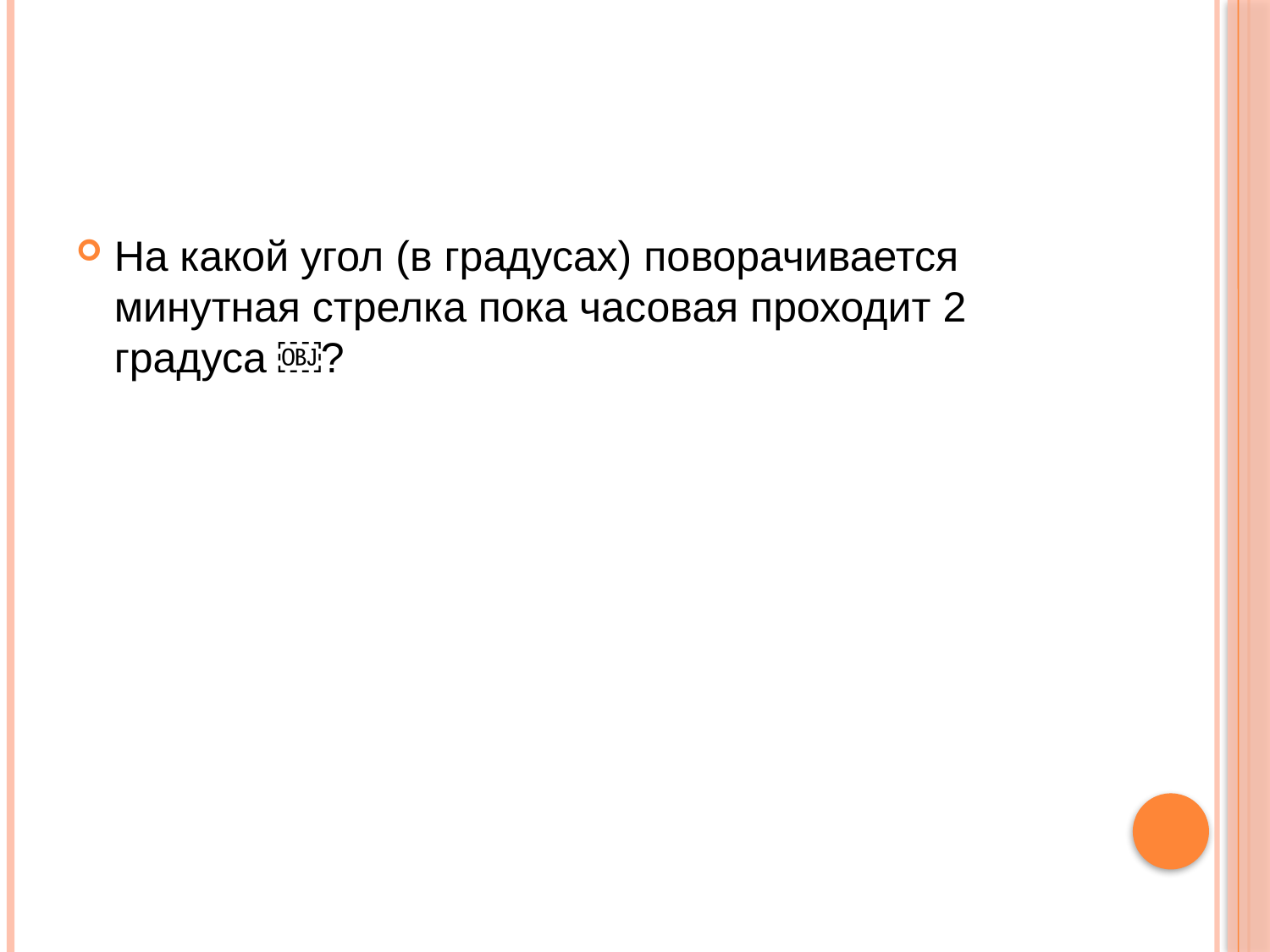

#
На какой угол (в градусах) по­во­ра­чи­ва­ет­ся минутная стрел­ка пока ча­со­вая проходит 2 градуса ￼?